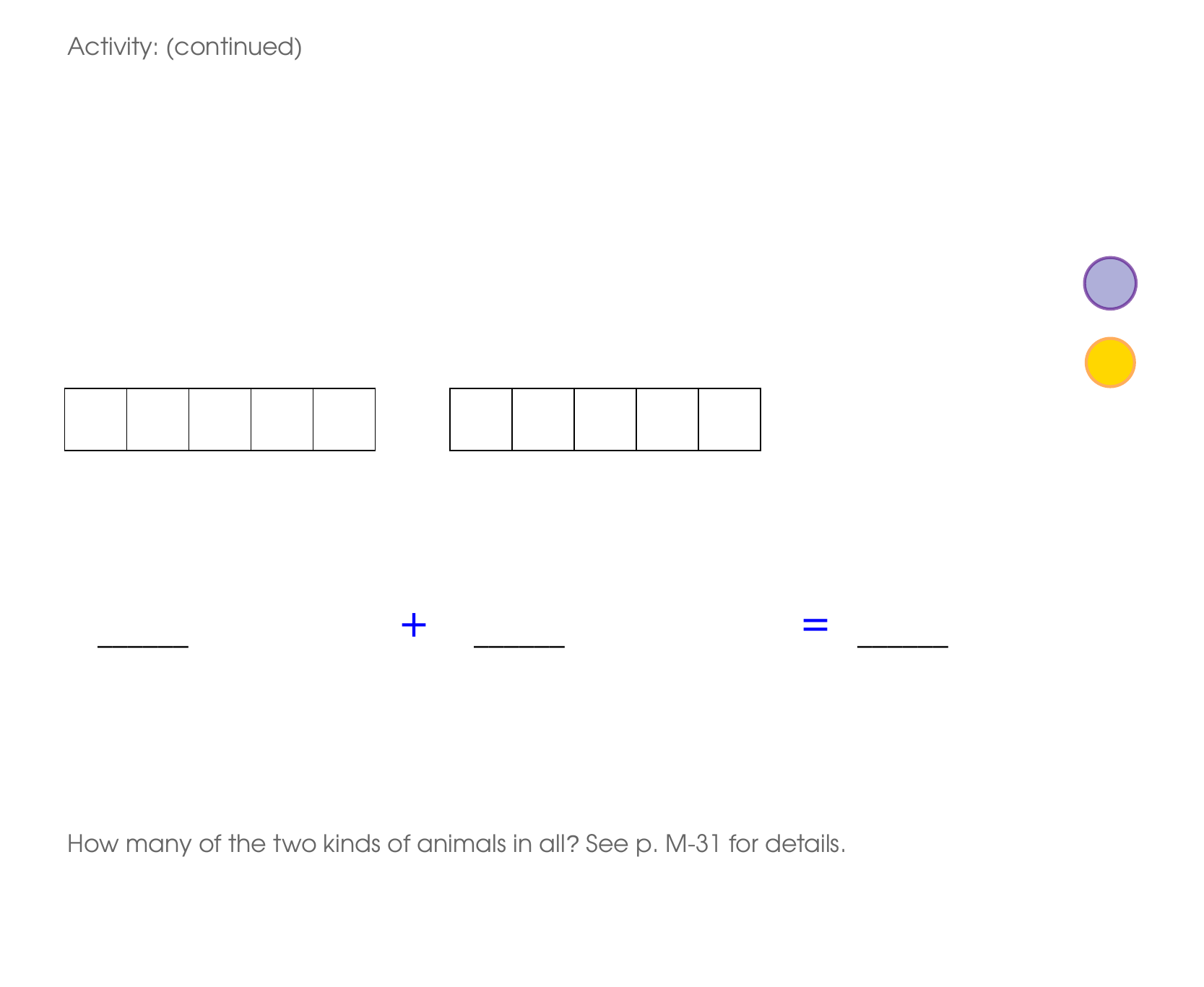

Activity: (continued)

|  |  |  |  |  |
| --- | --- | --- | --- | --- |
|  |  |  |  |  |
| --- | --- | --- | --- | --- |
+
=
______
______
______
How many of the two kinds of animals in all? See p. M-31 for details.